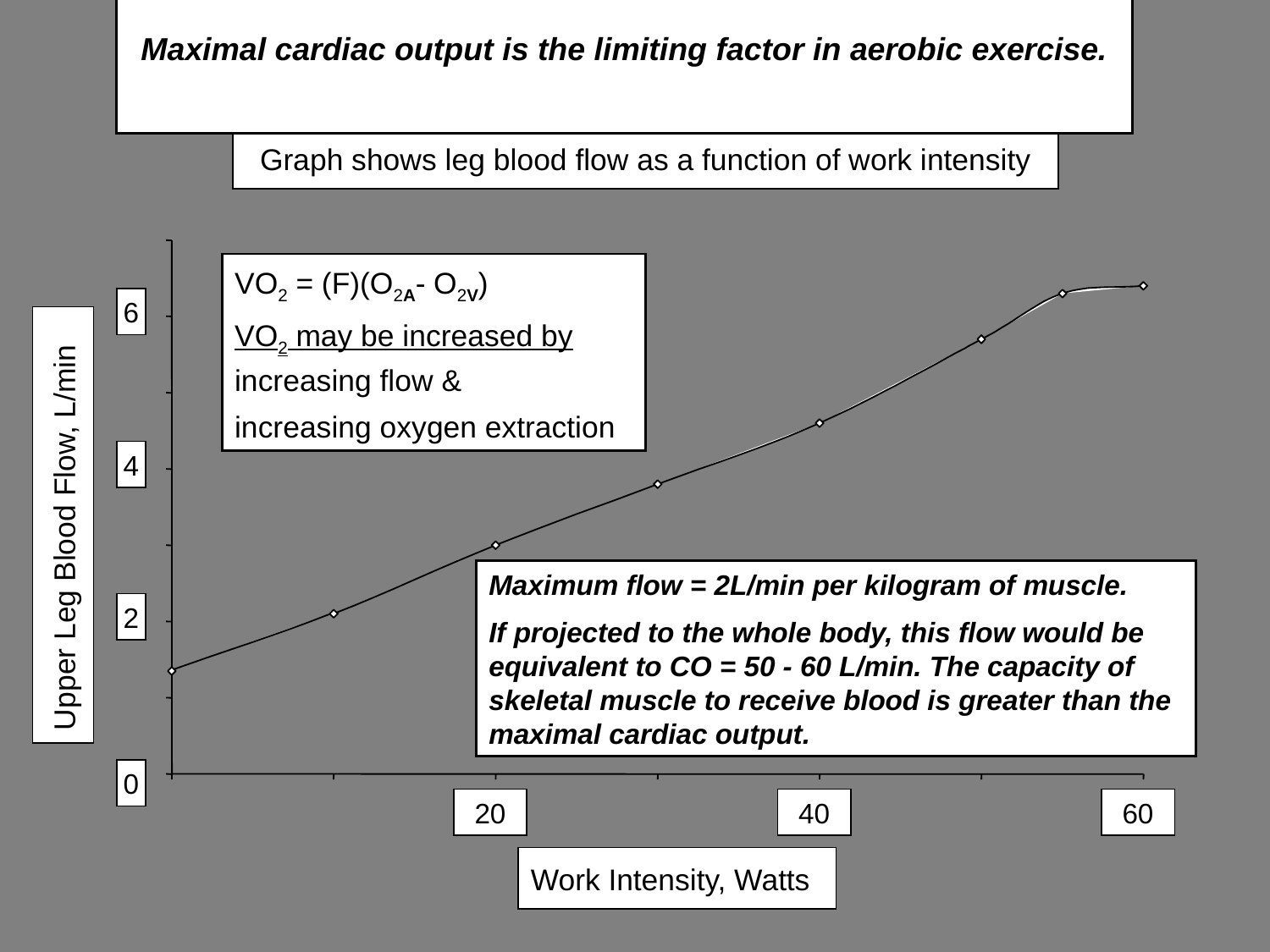

# Maximal cardiac output is the limiting factor in aerobic exercise.
Graph shows leg blood flow as a function of work intensity

6

4

2

0

VO2 = (F)(O2A- O2V)
VO2 may be increased by    increasing flow &
increasing oxygen extraction

Upper Leg Blood Flow, L/min

Maximum flow = 2L/min per kilogram of muscle.
If projected to the whole body, this flow would be equivalent to CO = 50 - 60 L/min. The capacity of skeletal muscle to receive blood is greater than the maximal cardiac output.

20
40
60
Work Intensity, Watts